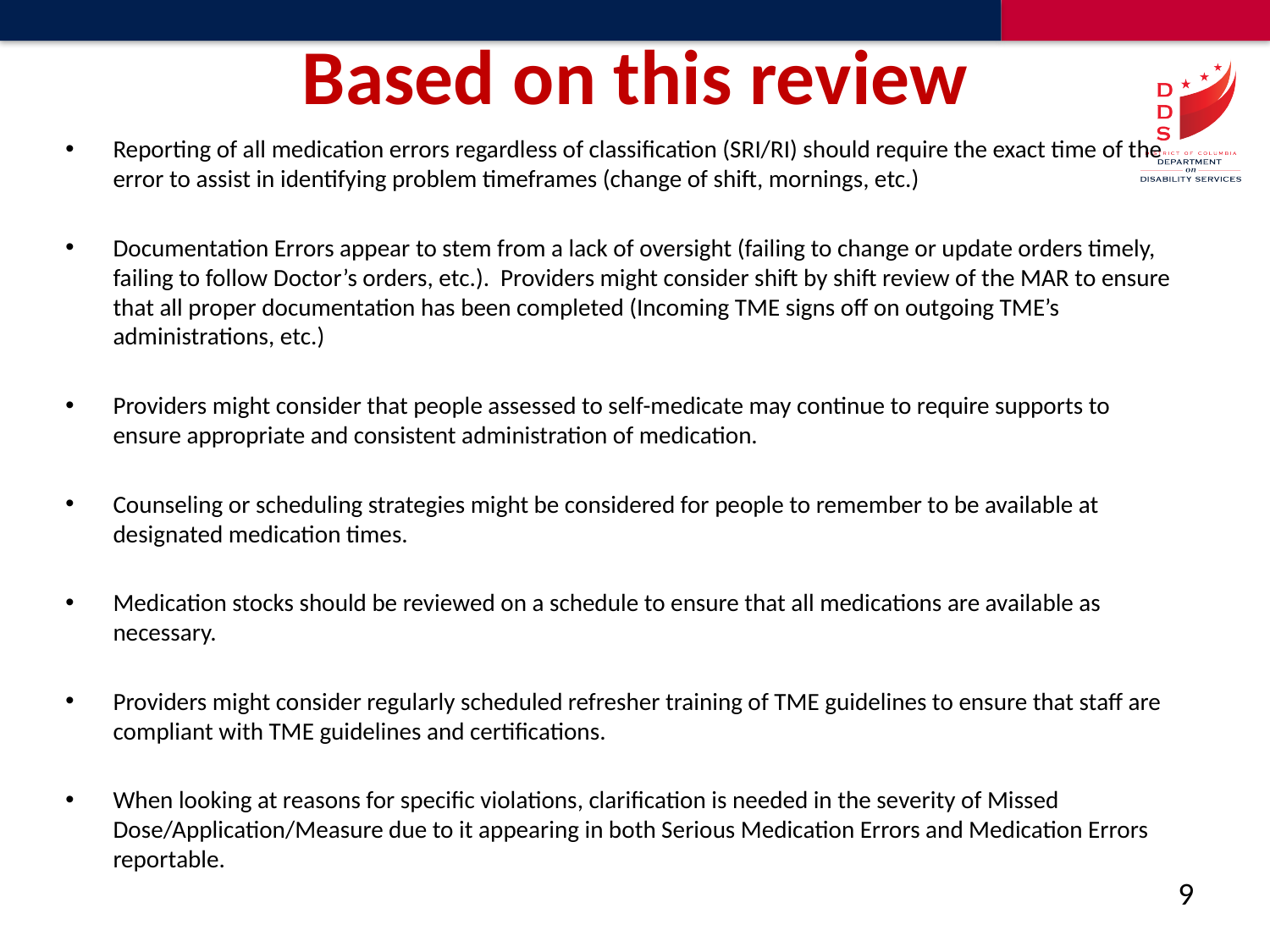

# Based on this review
Reporting of all medication errors regardless of classification (SRI/RI) should require the exact time of the error to assist in identifying problem timeframes (change of shift, mornings, etc.)

Documentation Errors appear to stem from a lack of oversight (failing to change or update orders timely, failing to follow Doctor’s orders, etc.).  Providers might consider shift by shift review of the MAR to ensure that all proper documentation has been completed (Incoming TME signs off on outgoing TME’s administrations, etc.)

Providers might consider that people assessed to self-medicate may continue to require supports to ensure appropriate and consistent administration of medication.

Counseling or scheduling strategies might be considered for people to remember to be available at designated medication times.

Medication stocks should be reviewed on a schedule to ensure that all medications are available as necessary.

Providers might consider regularly scheduled refresher training of TME guidelines to ensure that staff are compliant with TME guidelines and certifications.

When looking at reasons for specific violations, clarification is needed in the severity of Missed Dose/Application/Measure due to it appearing in both Serious Medication Errors and Medication Errors reportable.
9